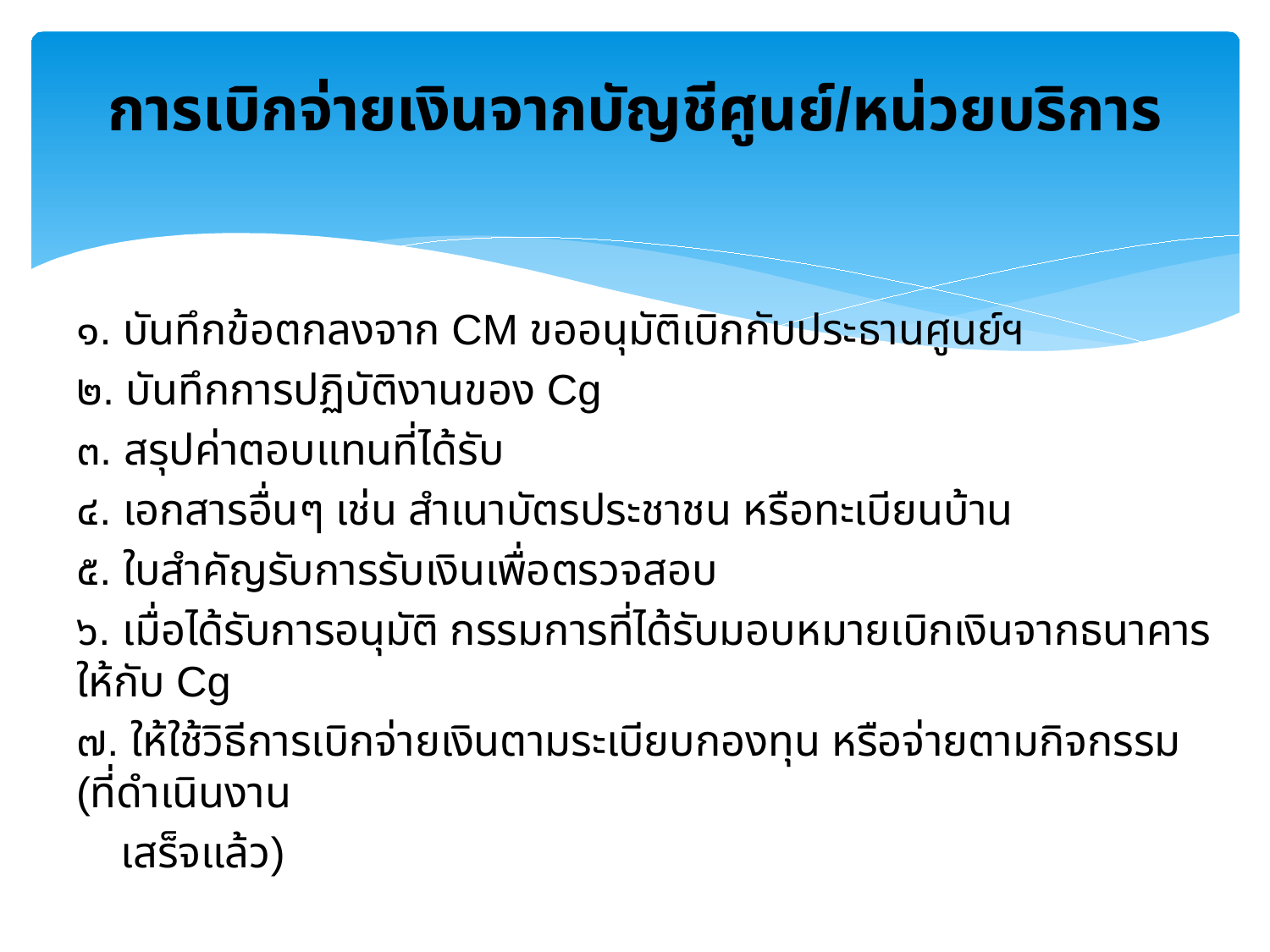

# การเบิกจ่ายเงินจากบัญชีศูนย์/หน่วยบริการ
๑. บันทึกข้อตกลงจาก CM ขออนุมัติเบิกกับประธานศูนย์ฯ
๒. บันทึกการปฏิบัติงานของ Cg
๓. สรุปค่าตอบแทนที่ได้รับ
๔. เอกสารอื่นๆ เช่น สำเนาบัตรประชาชน หรือทะเบียนบ้าน
๕. ใบสำคัญรับการรับเงินเพื่อตรวจสอบ
๖. เมื่อได้รับการอนุมัติ กรรมการที่ได้รับมอบหมายเบิกเงินจากธนาคารให้กับ Cg
๗. ให้ใช้วิธีการเบิกจ่ายเงินตามระเบียบกองทุน หรือจ่ายตามกิจกรรม (ที่ดำเนินงาน
    เสร็จแล้ว)